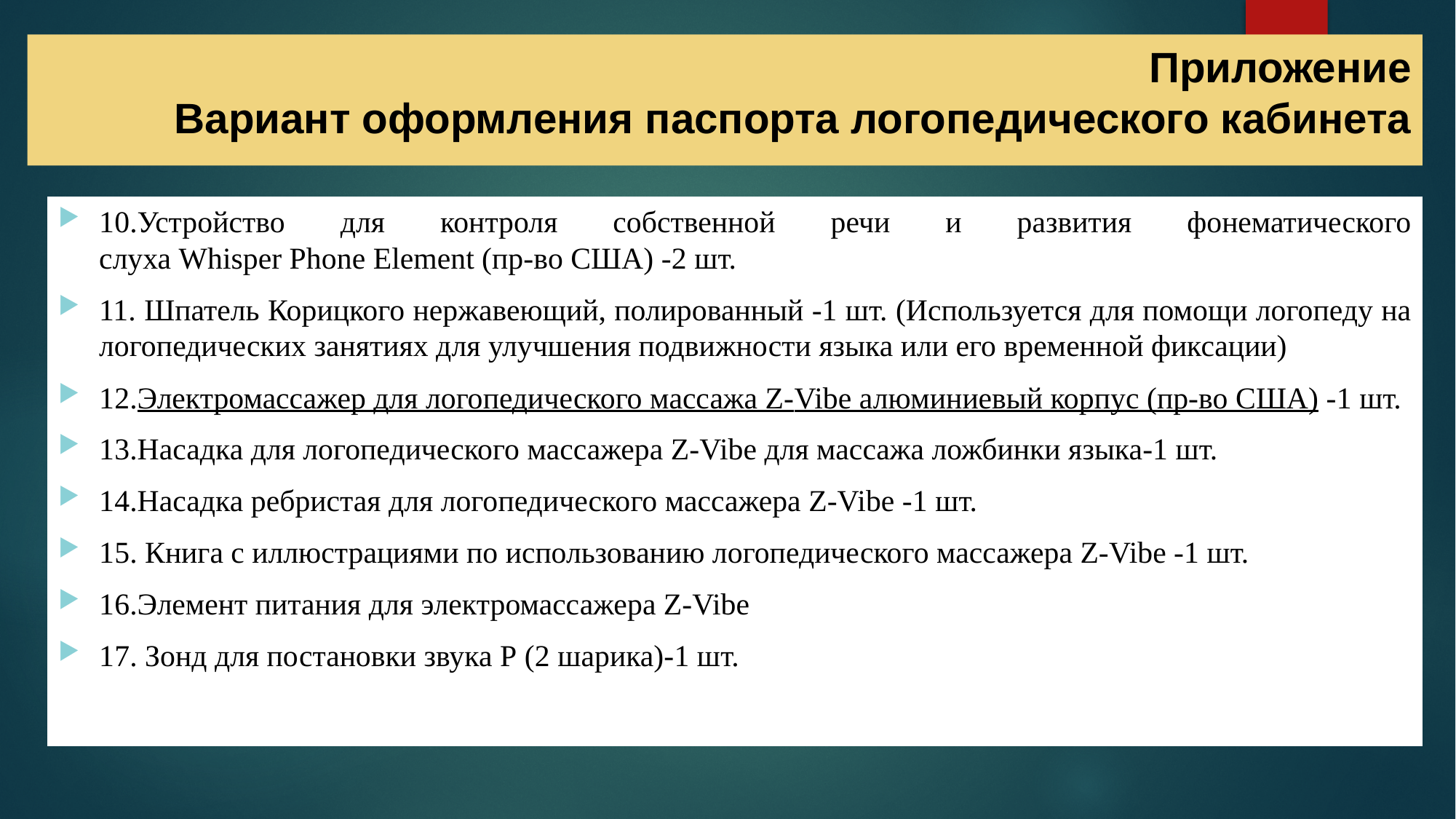

# Приложение Вариант оформления паспорта логопедического кабинета
10.Устройство для контроля собственной речи и развития фонематического слуха Whisper Phone Element (пр-во США) -2 шт.
11. Шпатель Корицкого нержавеющий, полированный -1 шт. (Используется для помощи логопеду на логопедических занятиях для улучшения подвижности языка или его временной фиксации)
12.Электромассажер для логопедического массажа Z-Vibe алюминиевый корпус (пр-во США) -1 шт.
13.Насадка для логопедического массажера Z-Vibe для массажа ложбинки языка-1 шт.
14.Насадка ребристая для логопедического массажера Z-Vibe -1 шт.
15. Книга с иллюстрациями по использованию логопедического массажера Z-Vibe -1 шт.
16.Элемент питания для электромассажера Z-Vibe
17. Зонд для постановки звука Р (2 шарика)-1 шт.